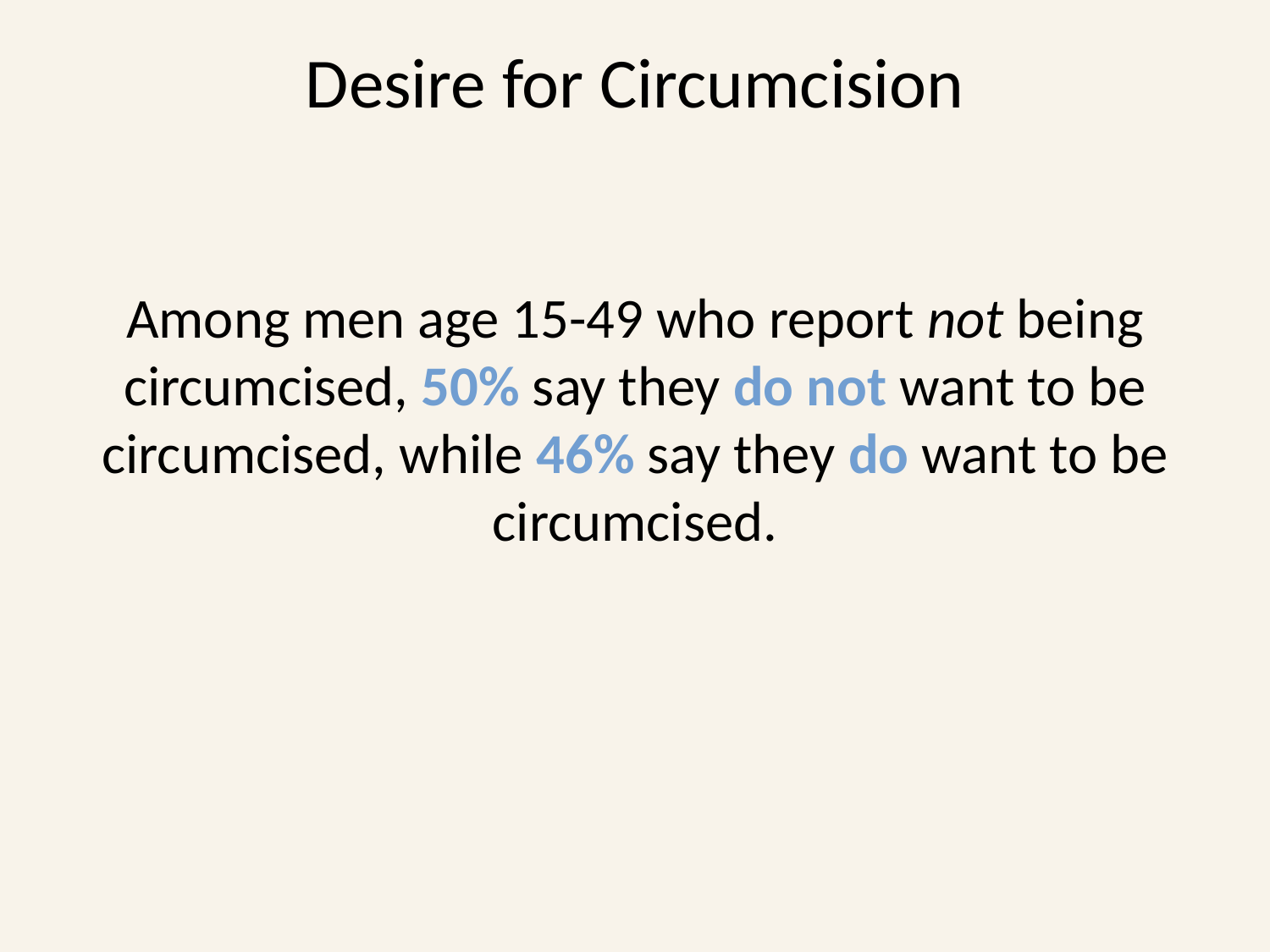

# Desire for Circumcision
Among men age 15-49 who report not being circumcised, 50% say they do not want to be circumcised, while 46% say they do want to be circumcised.